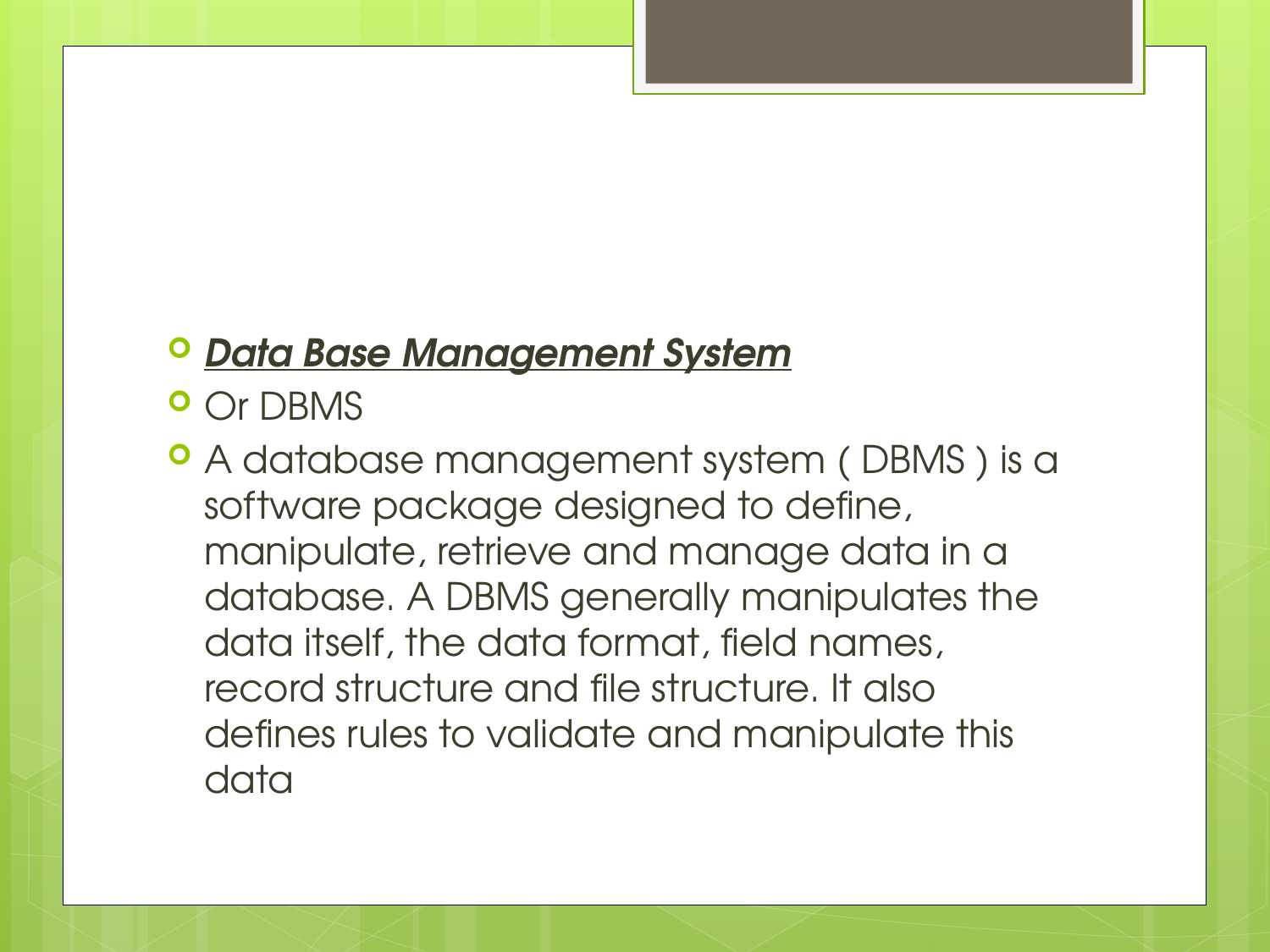

#
Data Base Management System
Or DBMS
A database management system ( DBMS ) is a software package designed to define, manipulate, retrieve and manage data in a database. A DBMS generally manipulates the data itself, the data format, field names, record structure and file structure. It also defines rules to validate and manipulate this data